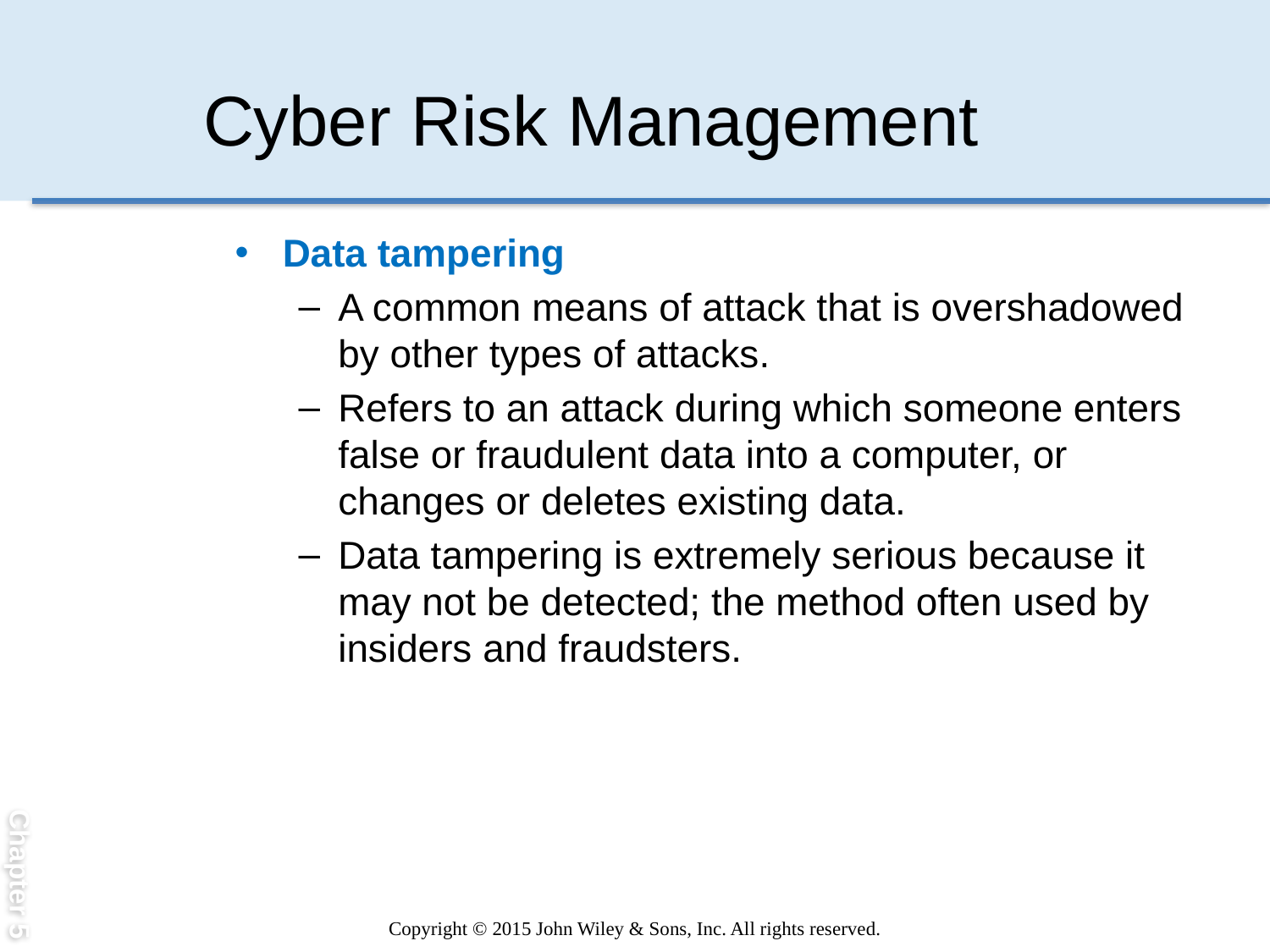

Chapter 5
# Cyber Risk Management
Data tampering
A common means of attack that is overshadowed by other types of attacks.
Refers to an attack during which someone enters false or fraudulent data into a computer, or changes or deletes existing data.
Data tampering is extremely serious because it may not be detected; the method often used by insiders and fraudsters.